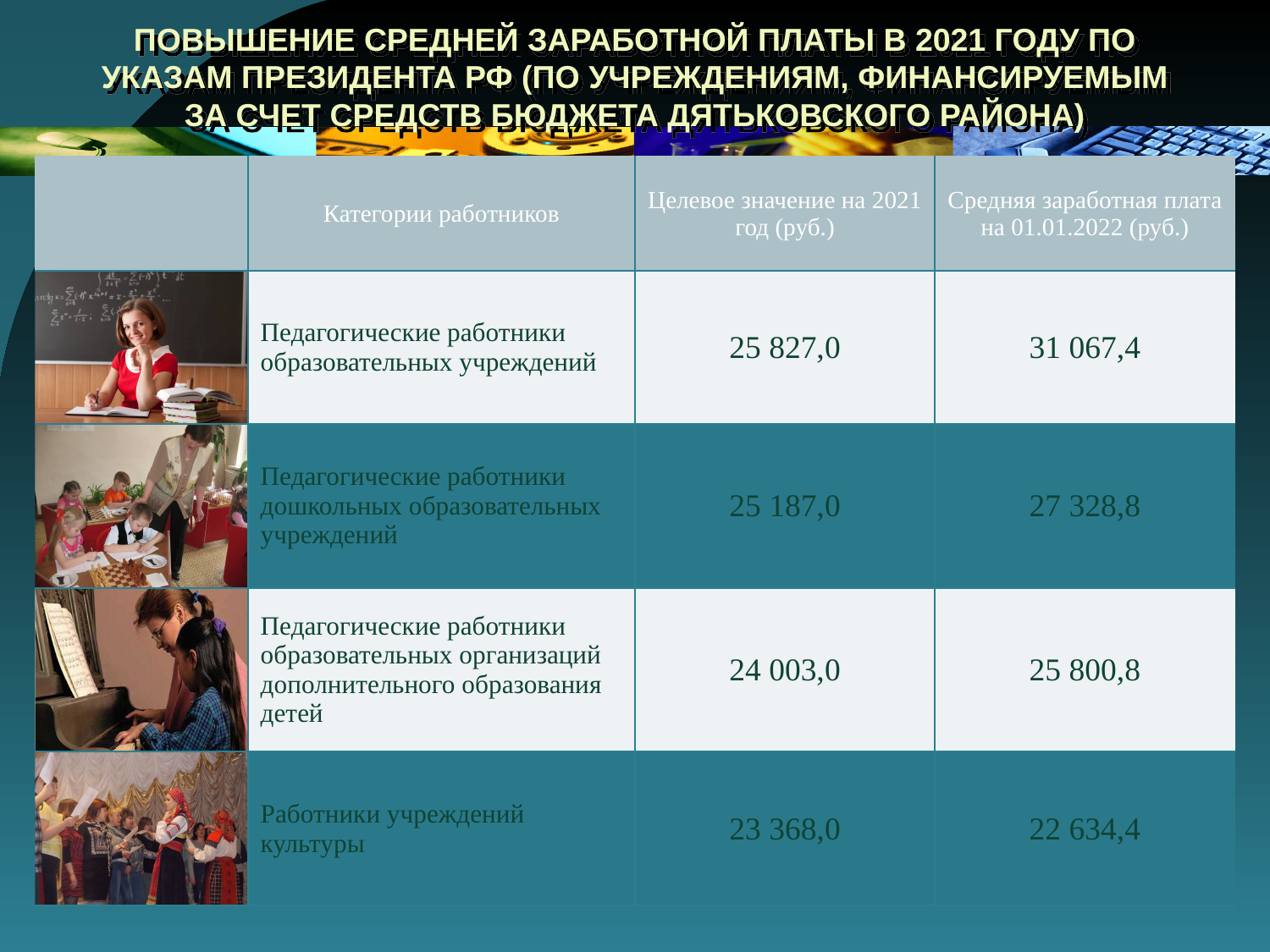

# ПОВЫШЕНИЕ СРЕДНЕЙ ЗАРАБОТНОЙ ПЛАТЫ В 2021 ГОДУ ПО УКАЗАМ ПРЕЗИДЕНТА РФ (ПО УЧРЕЖДЕНИЯМ, ФИНАНСИРУЕМЫМ ЗА СЧЕТ СРЕДСТВ БЮДЖЕТА ДЯТЬКОВСКОГО РАЙОНА)
|  | Категории работников | Целевое значение на 2021 год (руб.) | Средняя заработная плата на 01.01.2022 (руб.) |
| --- | --- | --- | --- |
|  | Педагогические работники образовательных учреждений | 25 827,0 | 31 067,4 |
|  | Педагогические работники дошкольных образовательных учреждений | 25 187,0 | 27 328,8 |
|  | Педагогические работники образовательных организаций дополнительного образования детей | 24 003,0 | 25 800,8 |
|  | Работники учреждений культуры | 23 368,0 | 22 634,4 |